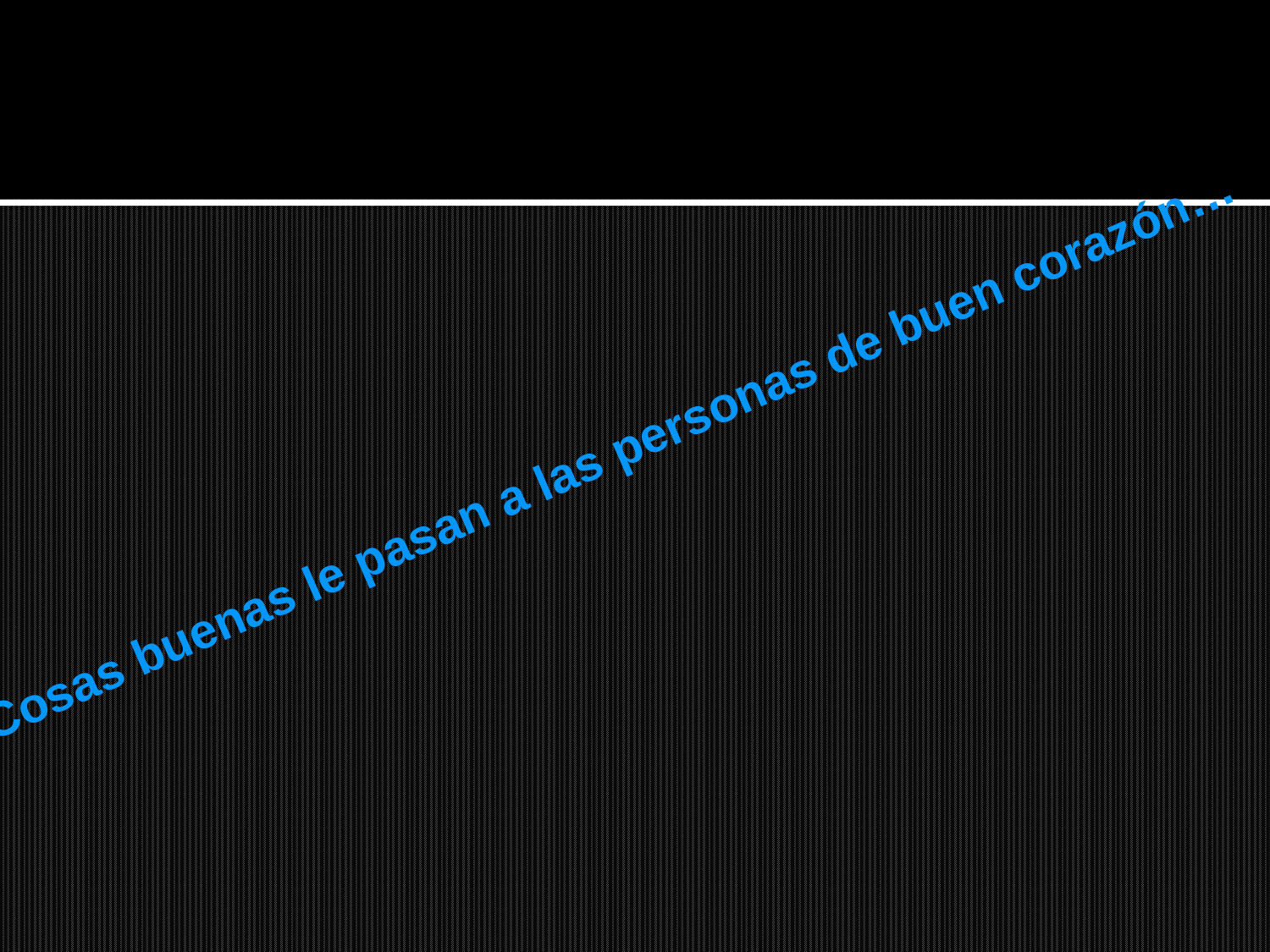

#

Cosas buenas le pasan a las personas de buen corazón…